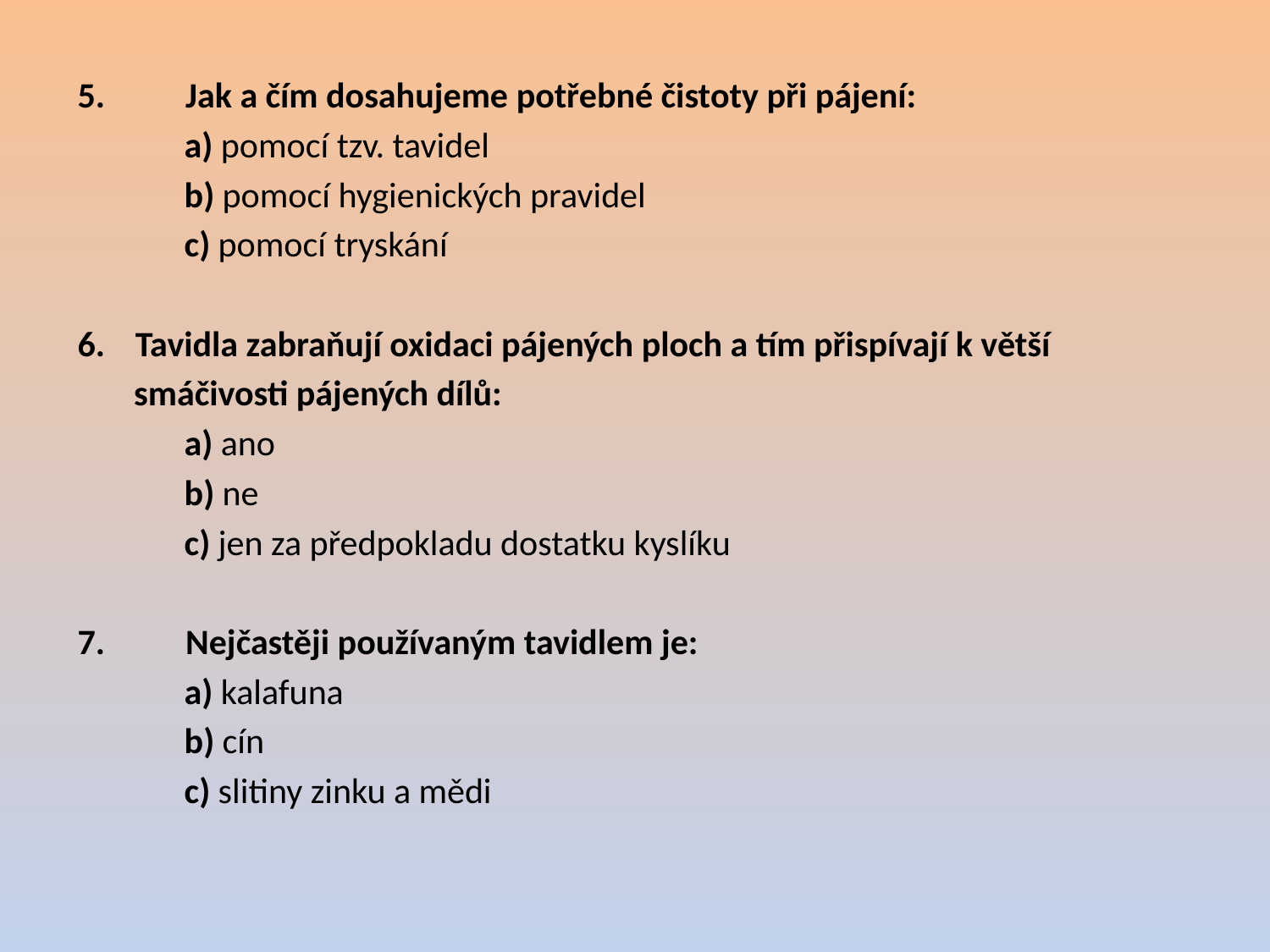

5.          Jak a čím dosahujeme potřebné čistoty při pájení:
	a) pomocí tzv. tavidel
	b) pomocí hygienických pravidel
	c) pomocí tryskání

Tavidla zabraňují oxidaci pájených ploch a tím přispívají k větší
       smáčivosti pájených dílů:
	a) ano
	b) ne
	c) jen za předpokladu dostatku kyslíku

7.          Nejčastěji používaným tavidlem je:
	a) kalafuna
	b) cín
	c) slitiny zinku a mědi